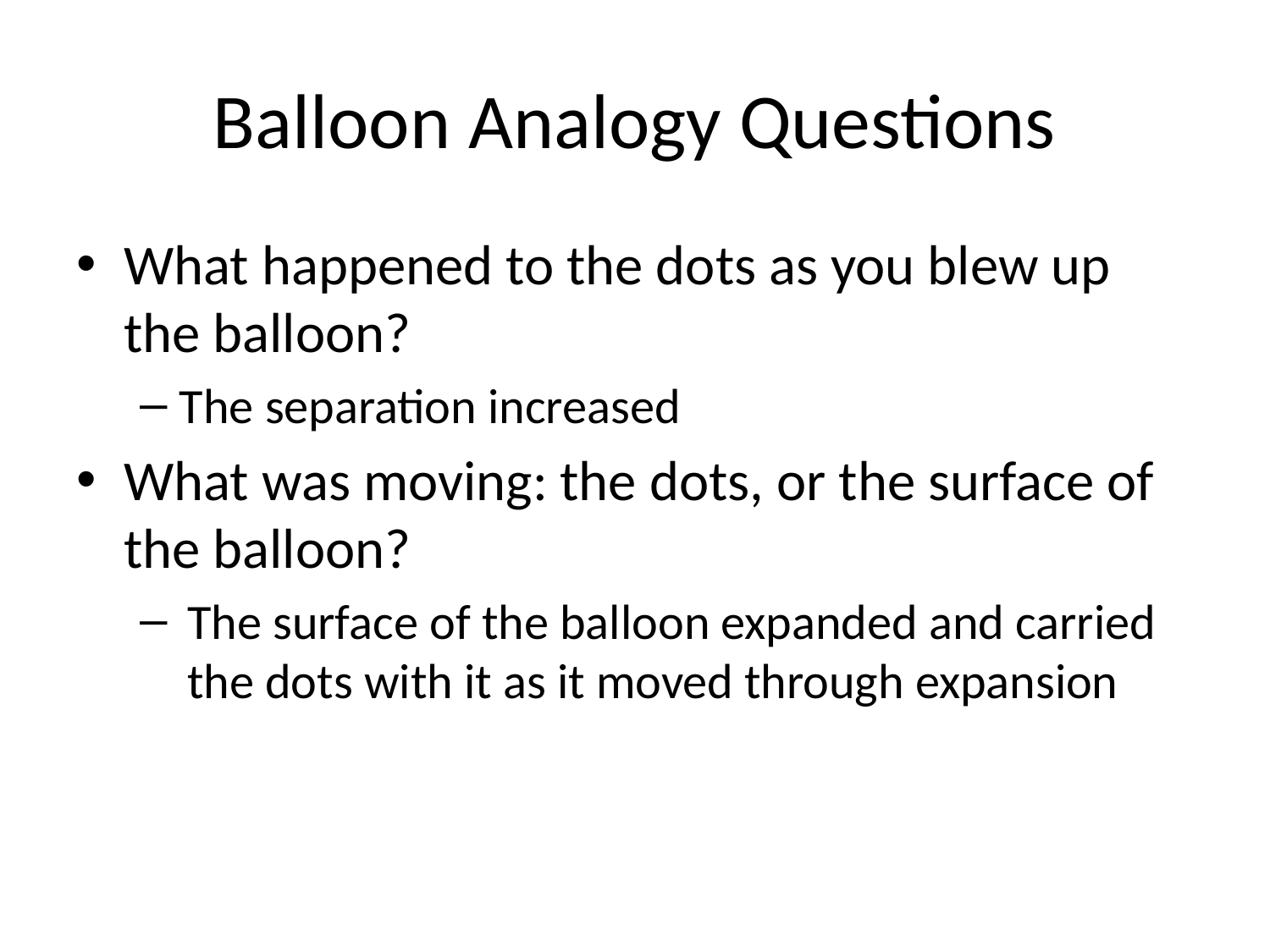

# Balloon Analogy Questions
What happened to the dots as you blew up the balloon?
The separation increased
What was moving: the dots, or the surface of the balloon?
The surface of the balloon expanded and carried the dots with it as it moved through expansion